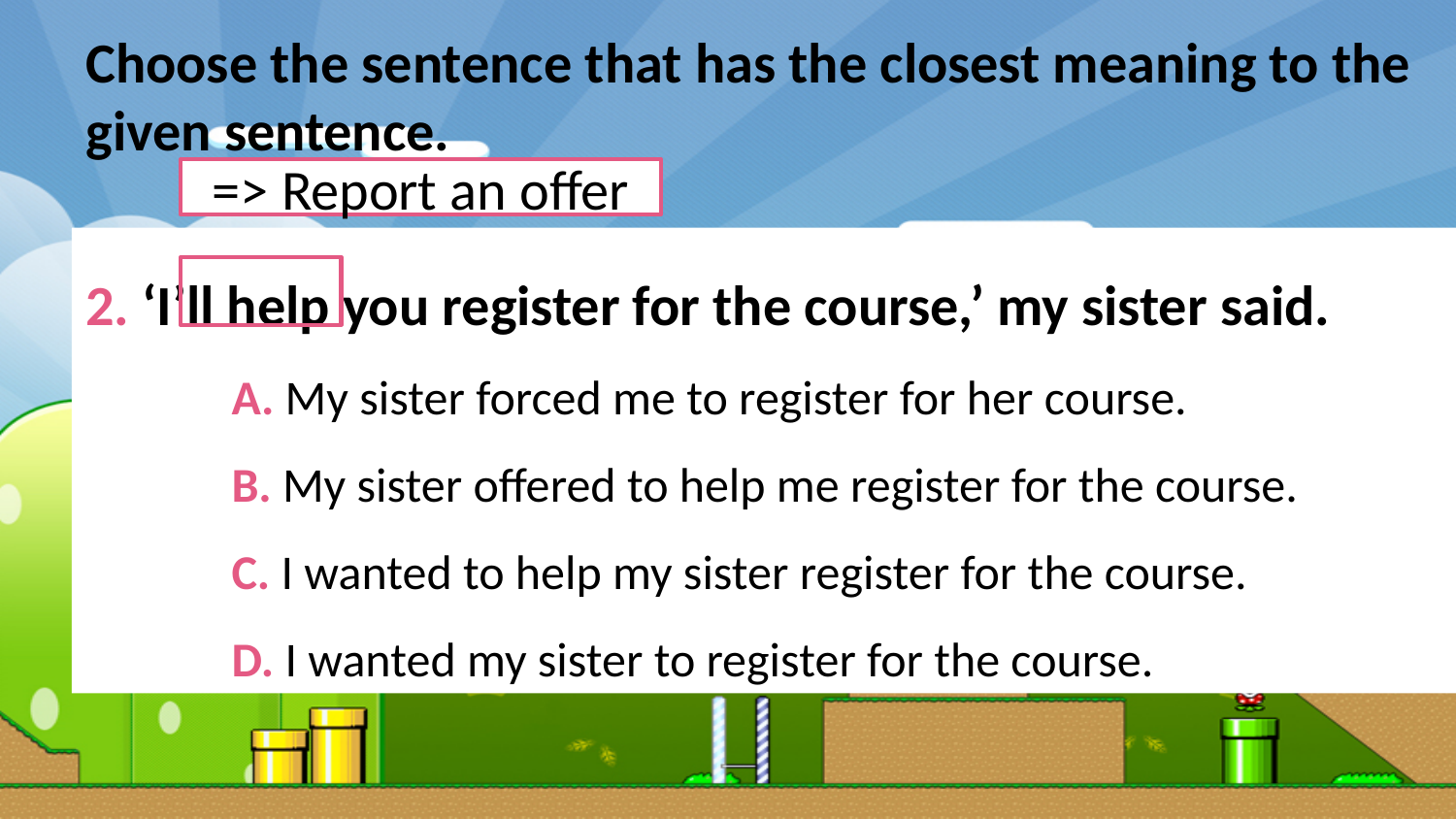

Choose the sentence that has the closest meaning to the given sentence.
=> Report an offer
2. ‘I’ll help you register for the course,’ my sister said.
	A. My sister forced me to register for her course.
	B. My sister offered to help me register for the course.
	C. I wanted to help my sister register for the course.
	D. I wanted my sister to register for the course.